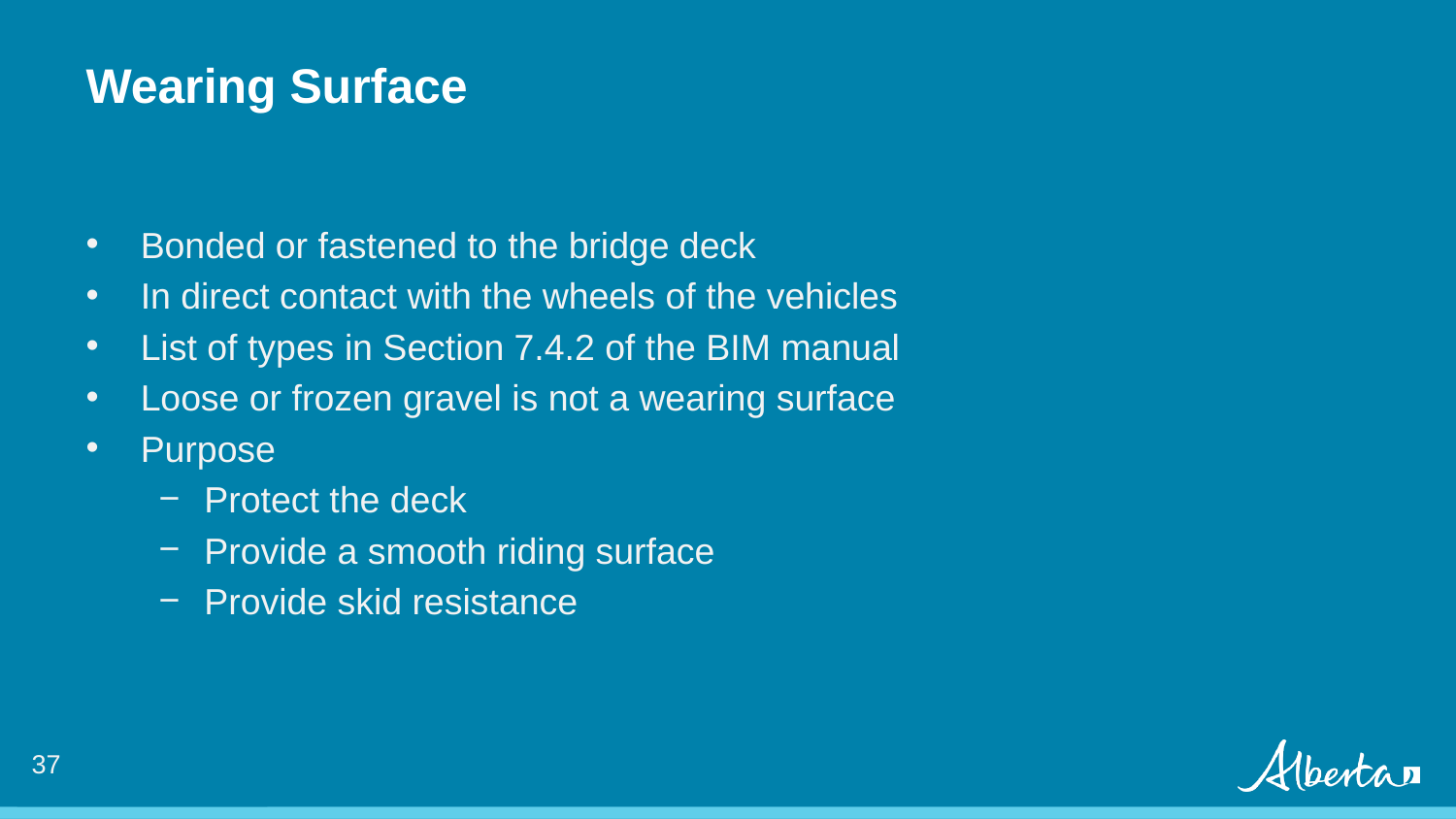

# Wearing Surface
Bonded or fastened to the bridge deck
In direct contact with the wheels of the vehicles
List of types in Section 7.4.2 of the BIM manual
Loose or frozen gravel is not a wearing surface
Purpose
Protect the deck
Provide a smooth riding surface
Provide skid resistance
37